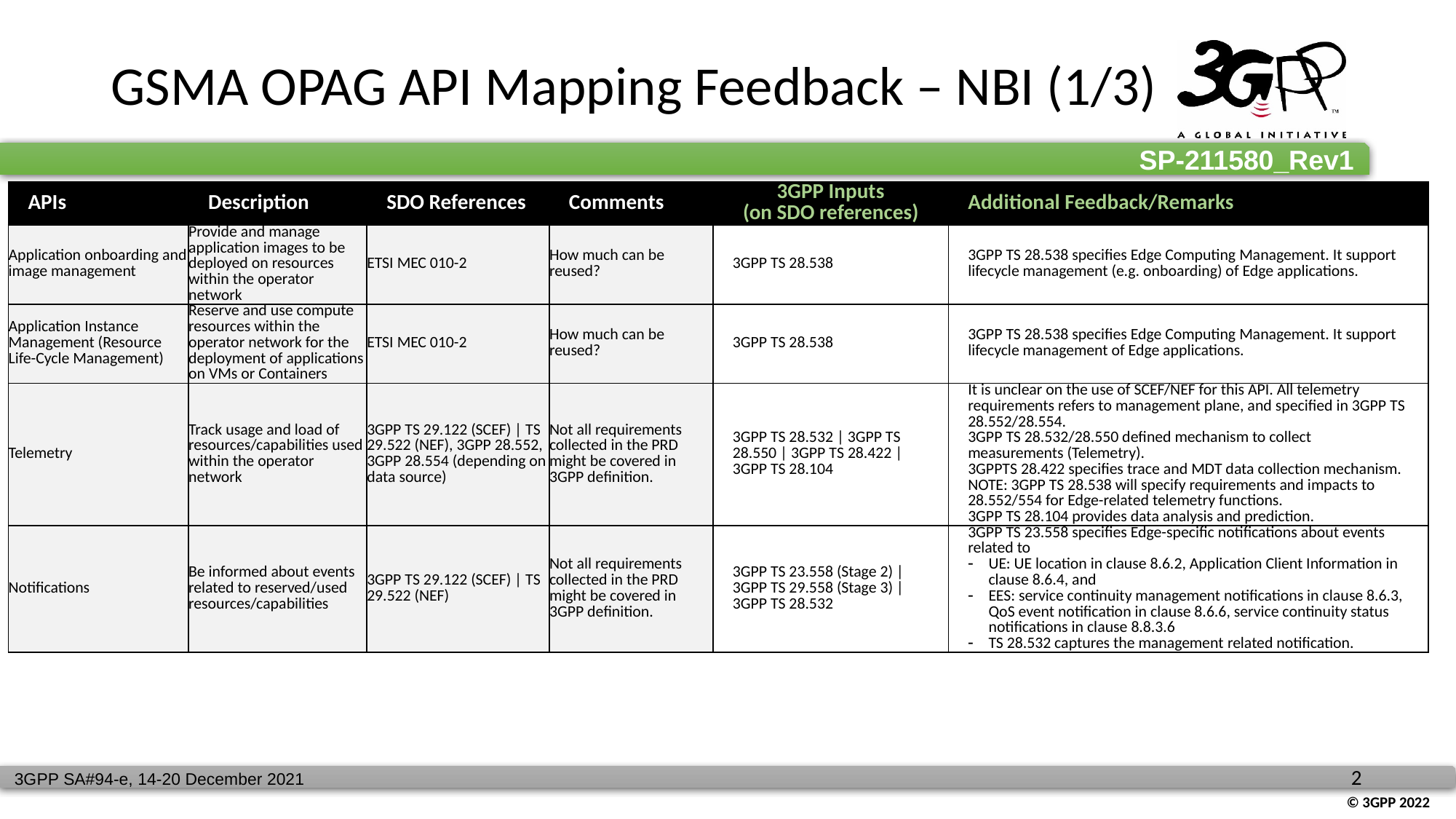

GSMA OPAG API Mapping Feedback – NBI (1/3)
| APIs | Description | SDO References | Comments | 3GPP Inputs (on SDO references) | Additional Feedback/Remarks |
| --- | --- | --- | --- | --- | --- |
| Application onboarding and image management | Provide and manage application images to be deployed on resources within the operator network | ETSI MEC 010-2 | How much can be reused? | 3GPP TS 28.538 | 3GPP TS 28.538 specifies Edge Computing Management. It support lifecycle management (e.g. onboarding) of Edge applications. |
| Application Instance Management (Resource Life-Cycle Management) | Reserve and use compute resources within the operator network for the deployment of applications on VMs or Containers | ETSI MEC 010-2 | How much can be reused? | 3GPP TS 28.538 | 3GPP TS 28.538 specifies Edge Computing Management. It support lifecycle management of Edge applications. |
| Telemetry | Track usage and load of resources/capabilities used within the operator network | 3GPP TS 29.122 (SCEF) | TS 29.522 (NEF), 3GPP 28.552, 3GPP 28.554 (depending on data source) | Not all requirements collected in the PRD might be covered in 3GPP definition. | 3GPP TS 28.532 | 3GPP TS 28.550 | 3GPP TS 28.422 | 3GPP TS 28.104 | It is unclear on the use of SCEF/NEF for this API. All telemetry requirements refers to management plane, and specified in 3GPP TS 28.552/28.554. 3GPP TS 28.532/28.550 defined mechanism to collect measurements (Telemetry). 3GPPTS 28.422 specifies trace and MDT data collection mechanism. NOTE: 3GPP TS 28.538 will specify requirements and impacts to 28.552/554 for Edge-related telemetry functions. 3GPP TS 28.104 provides data analysis and prediction. |
| Notifications | Be informed about events related to reserved/used resources/capabilities | 3GPP TS 29.122 (SCEF) | TS 29.522 (NEF) | Not all requirements collected in the PRD might be covered in 3GPP definition. | 3GPP TS 23.558 (Stage 2) | 3GPP TS 29.558 (Stage 3) | 3GPP TS 28.532 | 3GPP TS 23.558 specifies Edge-specific notifications about events related to UE: UE location in clause 8.6.2, Application Client Information in clause 8.6.4, and EES: service continuity management notifications in clause 8.6.3, QoS event notification in clause 8.6.6, service continuity status notifications in clause 8.8.3.6 TS 28.532 captures the management related notification. |